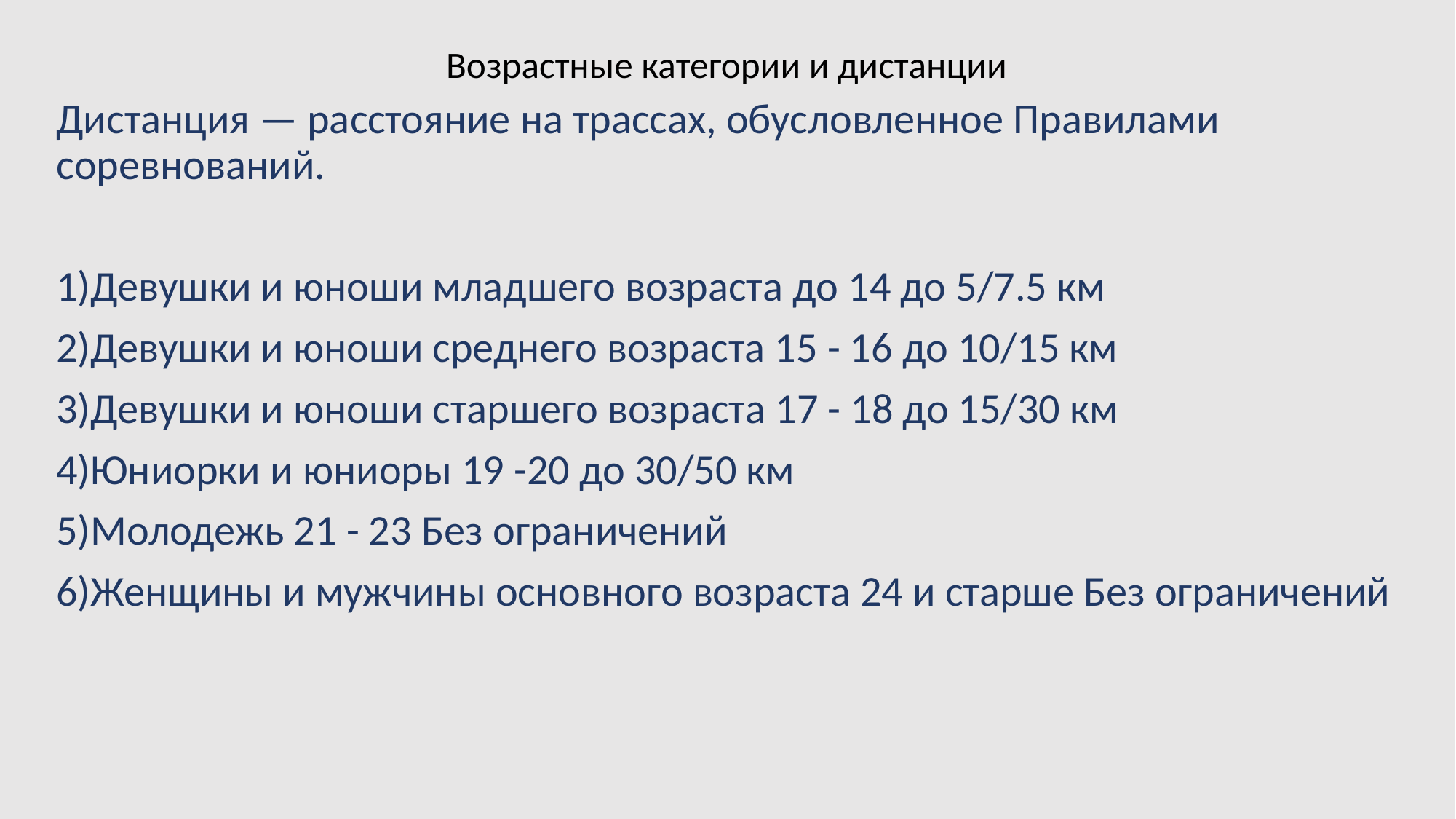

# Возрастные категории и дистанции
Дистанция — расстояние на трассах, обусловленное Правилами соревнований.

1)Девушки и юноши младшего возраста до 14 до 5/7.5 км
2)Девушки и юноши среднего возраста 15 - 16 до 10/15 км
3)Девушки и юноши старшего возраста 17 - 18 до 15/30 км
4)Юниорки и юниоры 19 -20 до 30/50 км
5)Молодежь 21 - 23 Без ограничений
6)Женщины и мужчины основного возраста 24 и старше Без ограничений